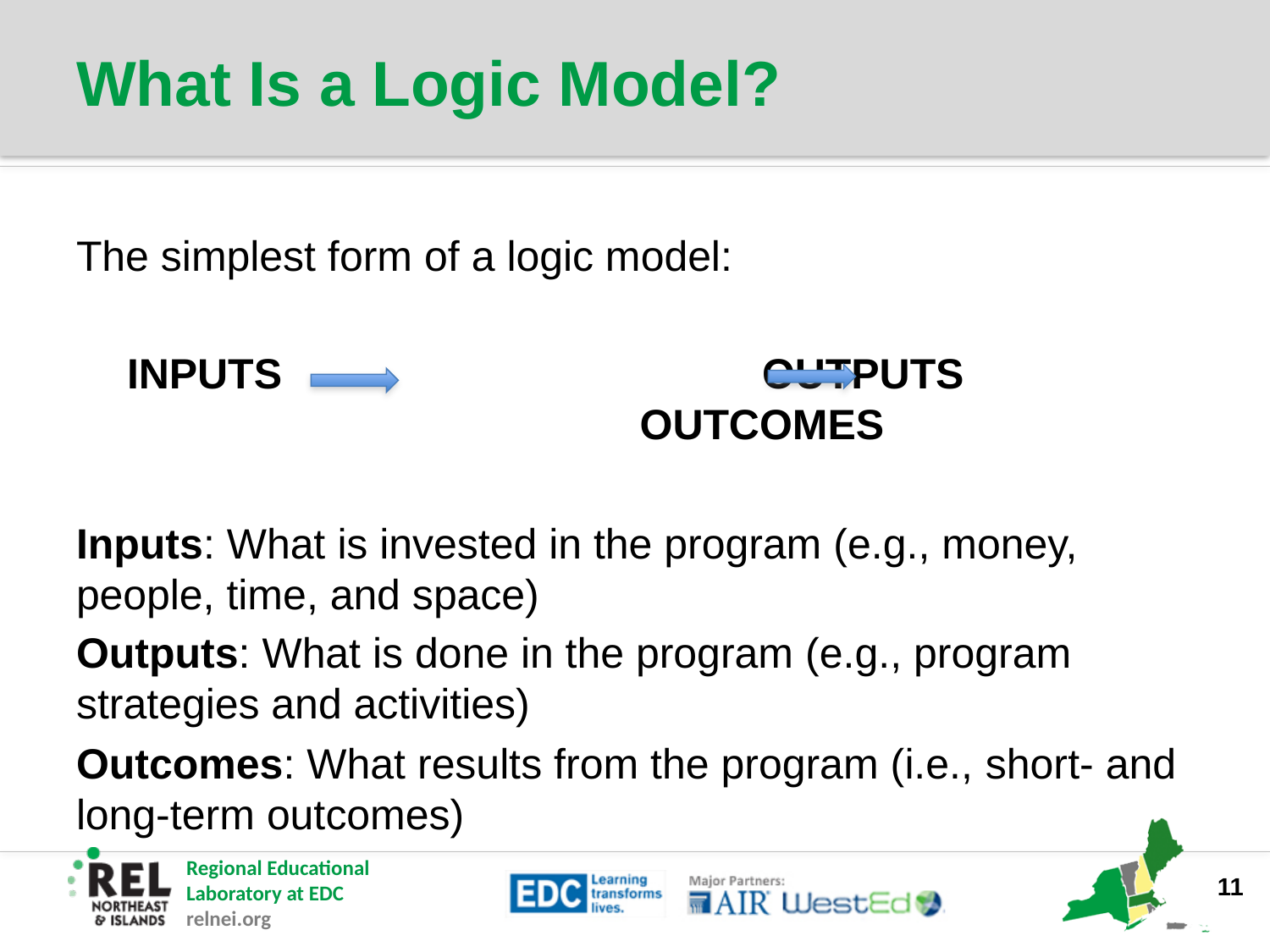

# What Is a Logic Model?
The simplest form of a logic model:

INPUTS 				OUTPUTS				OUTCOMES

Inputs: What is invested in the program (e.g., money, people, time, and space)
Outputs: What is done in the program (e.g., program strategies and activities)
Outcomes: What results from the program (i.e., short- and long-term outcomes)

11